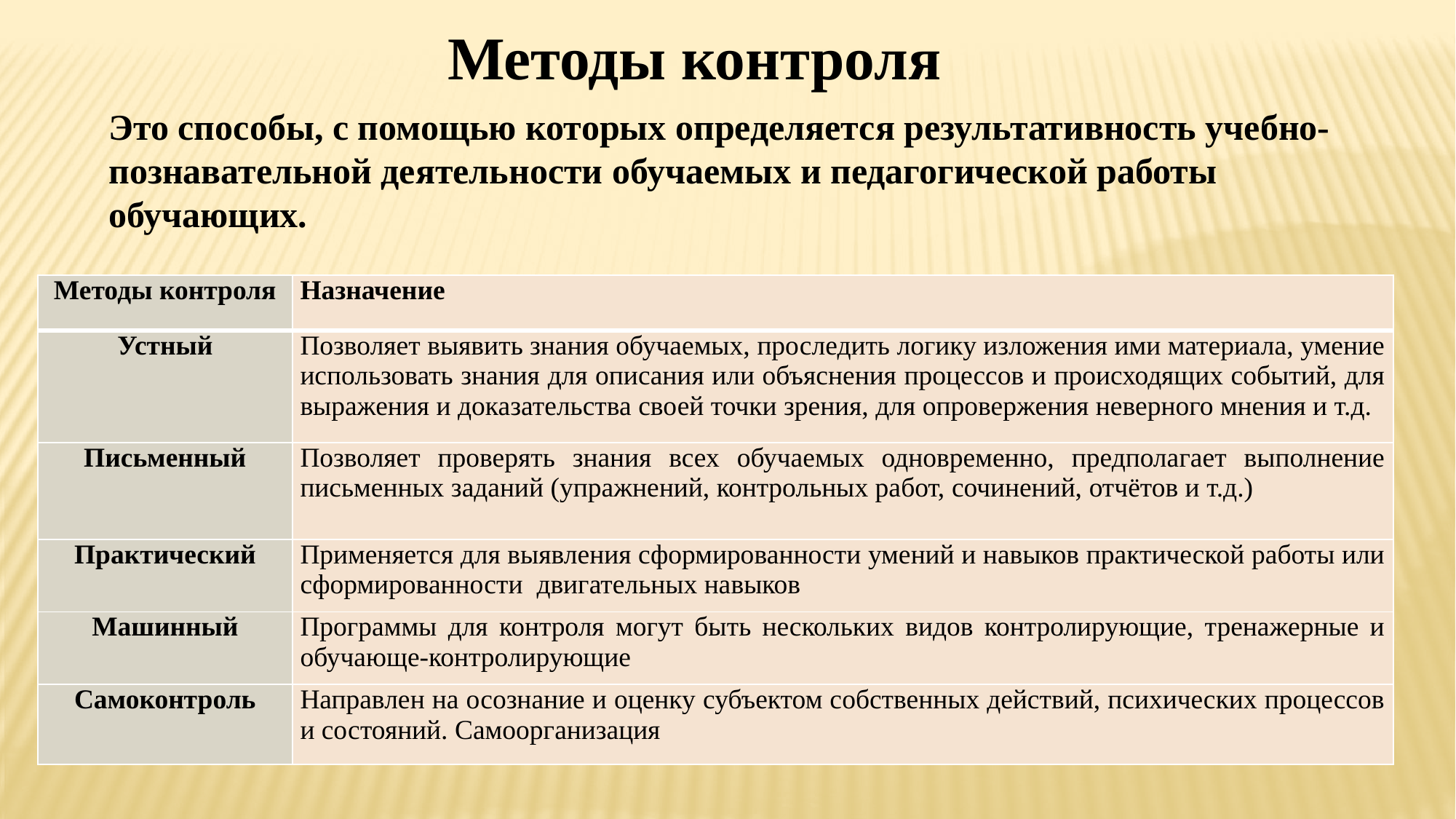

Методы контроля
Это способы, с помощью которых определяется результативность учебно- познавательной деятельности обучаемых и педагогической работы обучающих.
| Методы контроля | Назначение |
| --- | --- |
| Устный | Позволяет выявить знания обучаемых, проследить логику изложения ими материала, умение использовать знания для описания или объяснения процессов и происходящих событий, для выражения и доказательства своей точки зрения, для опровержения неверного мнения и т.д. |
| Письменный | Позволяет проверять знания всех обучаемых одновременно, предполагает выполнение письменных заданий (упражнений, контрольных работ, сочинений, отчётов и т.д.) |
| Практический | Применяется для выявления сформированности умений и навыков практической работы или сформированности двигательных навыков |
| Машинный | Программы для контроля могут быть нескольких видов контролирующие, тренажерные и обучающе-контролирующие |
| Самоконтроль | Направлен на осознание и оценку субъектом собственных действий, психических процессов и состояний. Самоорганизация |